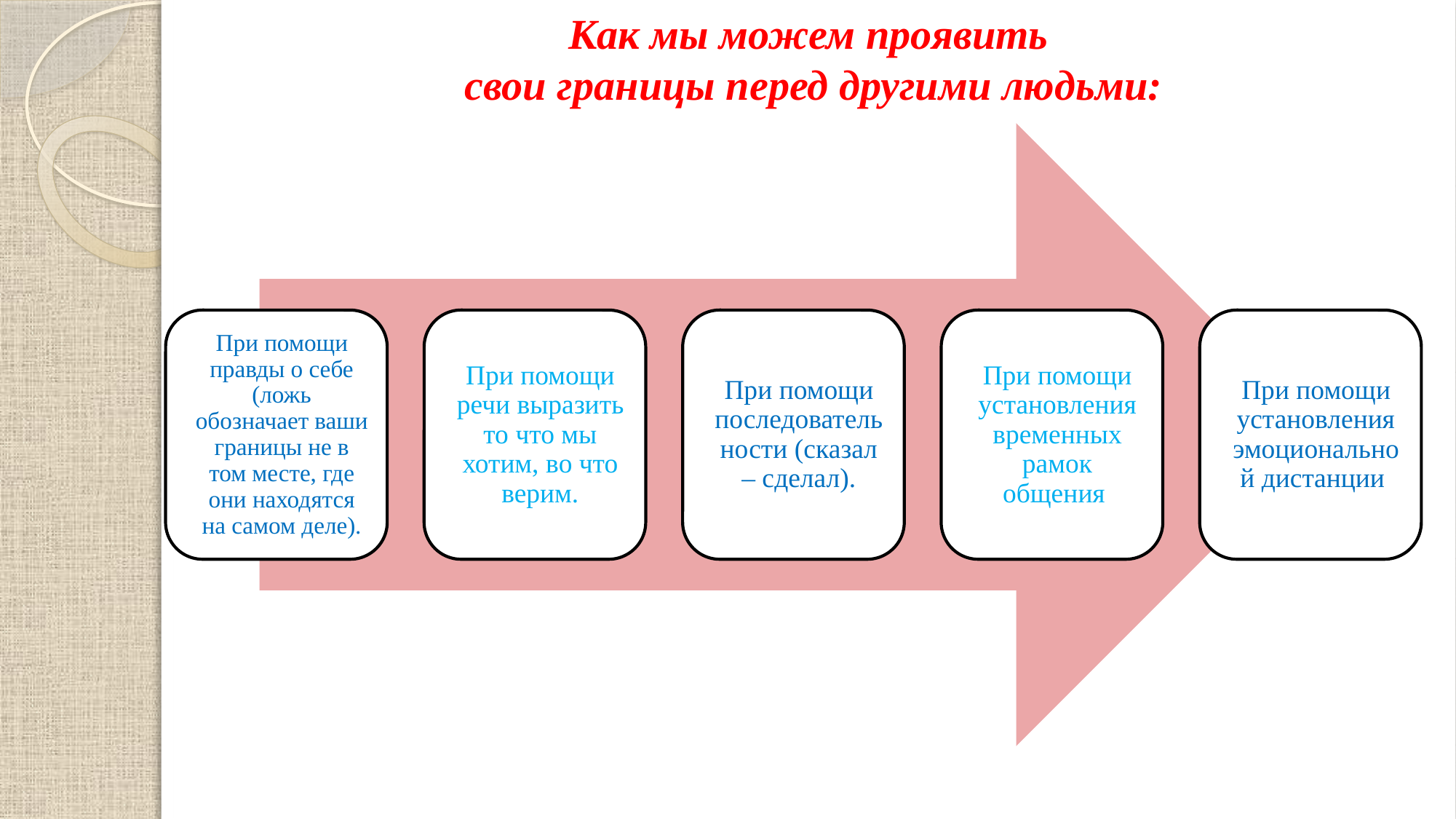

# Как мы можем проявить свои границы перед другими людьми:
При помощи правды о себе (ложь обозначает ваши границы не в том месте, где они находятся на самом деле).
При помощи речи выразить то что мы хотим, во что верим.
При помощи последовательности (сказал – сделал).
При помощи установления временных рамок общения
При помощи установления эмоциональной дистанции